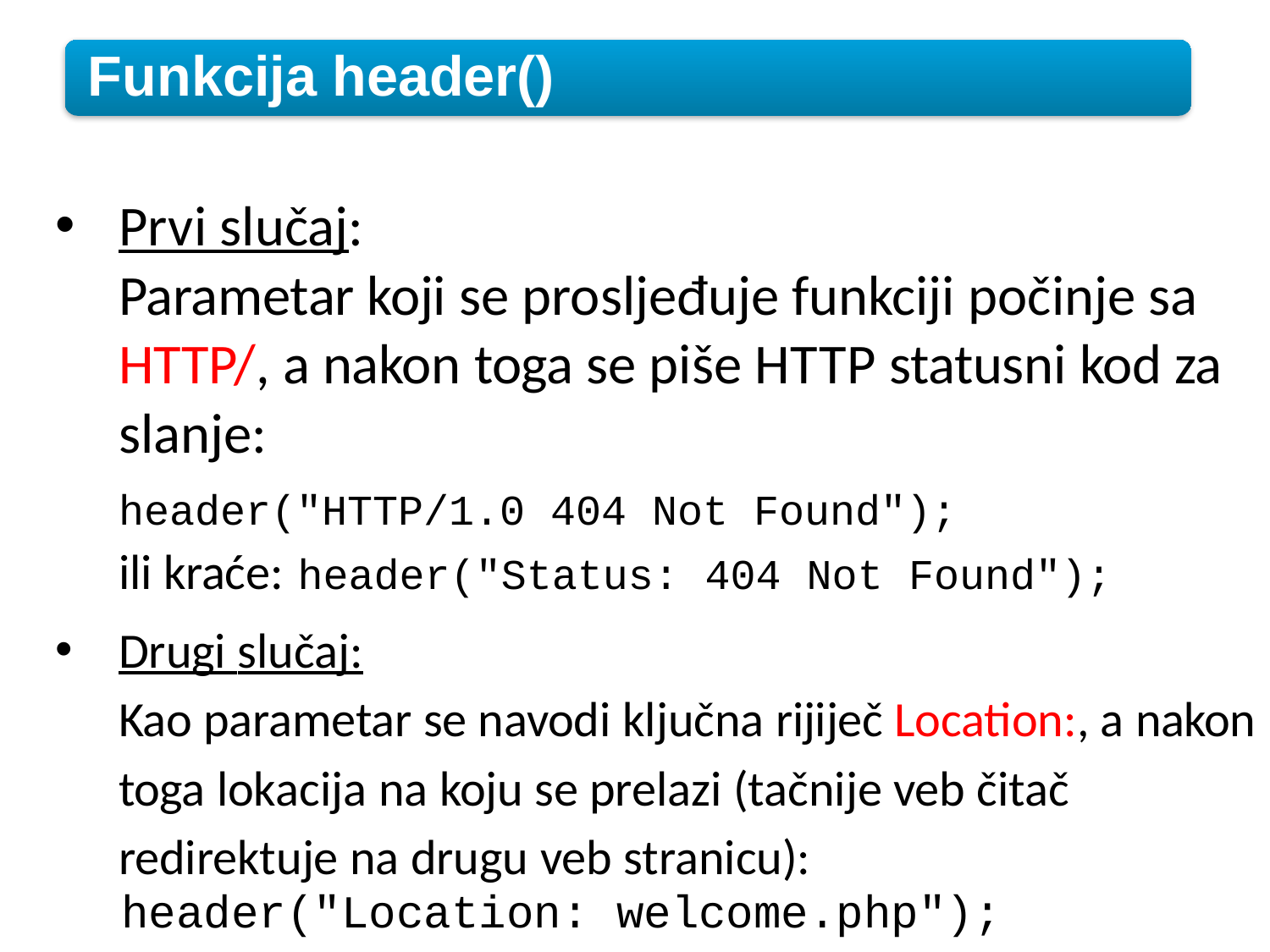

Funkcija header()
Prvi slučaj:
Parametar koji se prosljeđuje funkciji počinje sa HTTP/, a nakon toga se piše HTTP statusni kod za slanje:
header("HTTP/1.0 404 Not Found");
ili kraće: header("Status: 404 Not Found");
Drugi slučaj:
Kao parametar se navodi ključna rijiječ Location:, a nakon toga lokacija na koju se prelazi (tačnije veb čitač redirektuje na drugu veb stranicu):

header("Location: welcome.php");